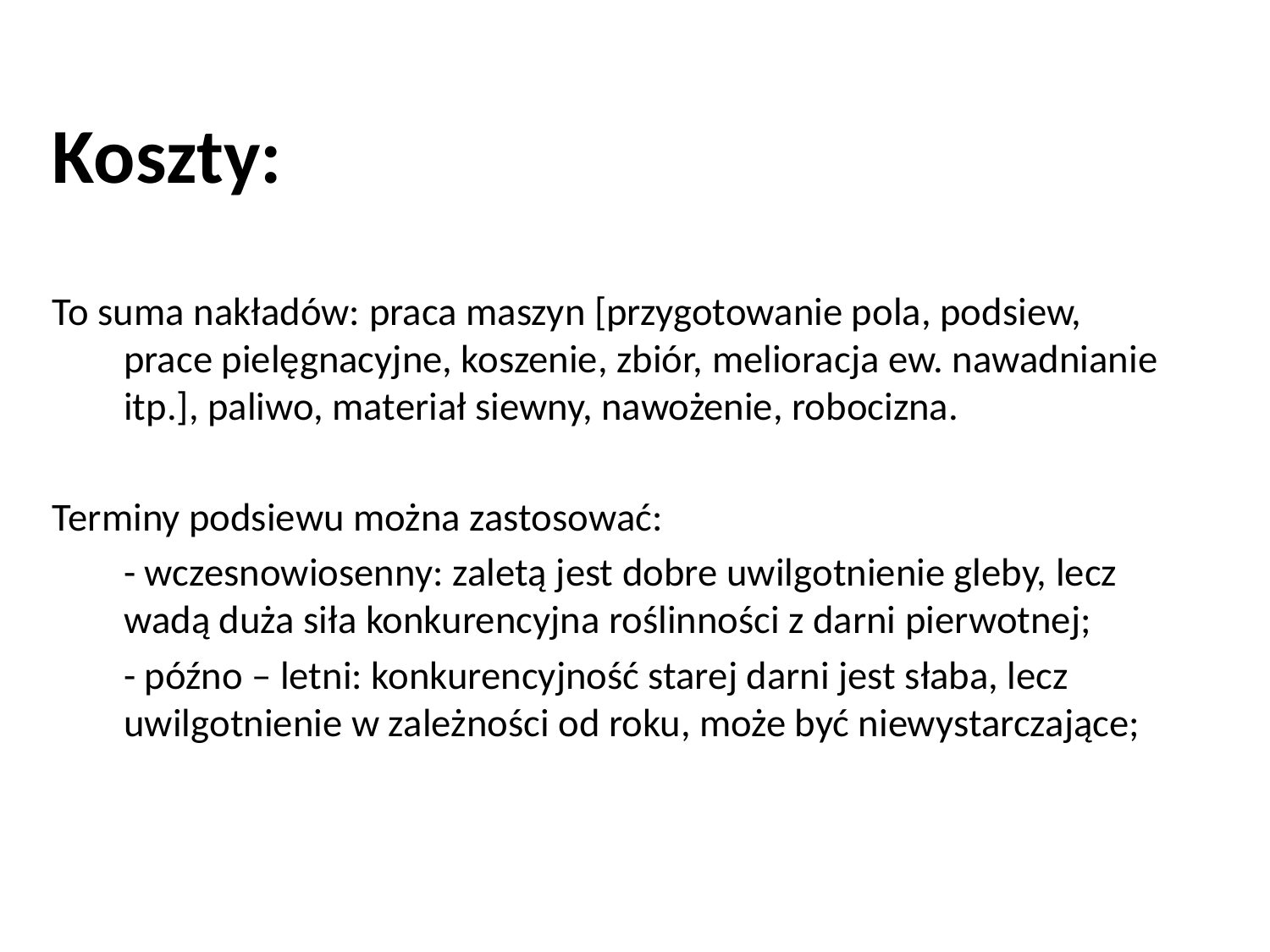

Koszty:

To suma nakładów: praca maszyn [przygotowanie pola, podsiew, prace pielęgnacyjne, koszenie, zbiór, melioracja ew. nawadnianie itp.], paliwo, materiał siewny, nawożenie, robocizna.

Terminy podsiewu można zastosować:
	- wczesnowiosenny: zaletą jest dobre uwilgotnienie gleby, lecz wadą duża siła konkurencyjna roślinności z darni pierwotnej;
	- późno – letni: konkurencyjność starej darni jest słaba, lecz uwilgotnienie w zależności od roku, może być niewystarczające;